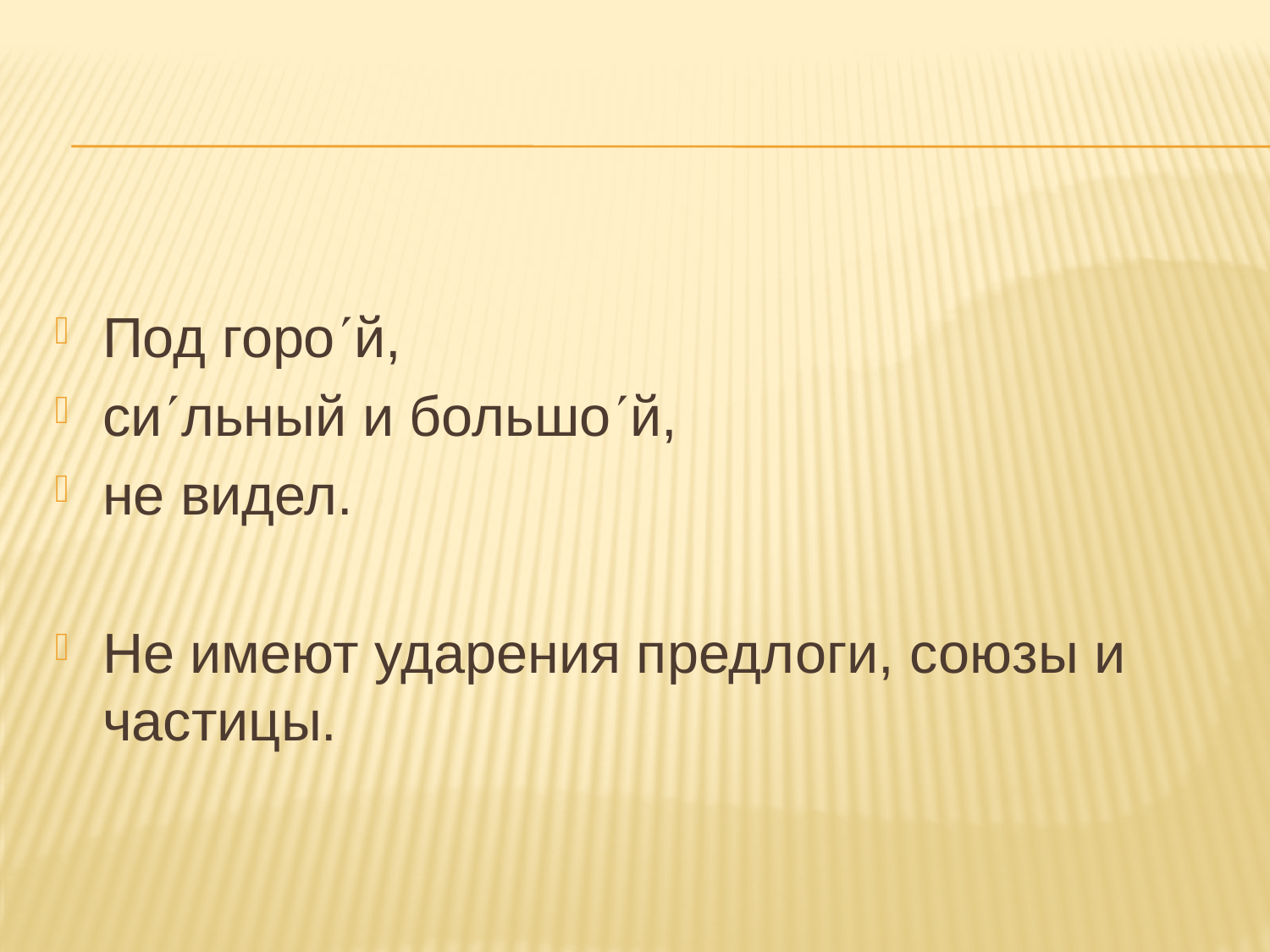

#

Под горо′й,
си′льный и большо′й,
не видел.

Не имеют ударения предлоги, союзы и частицы.